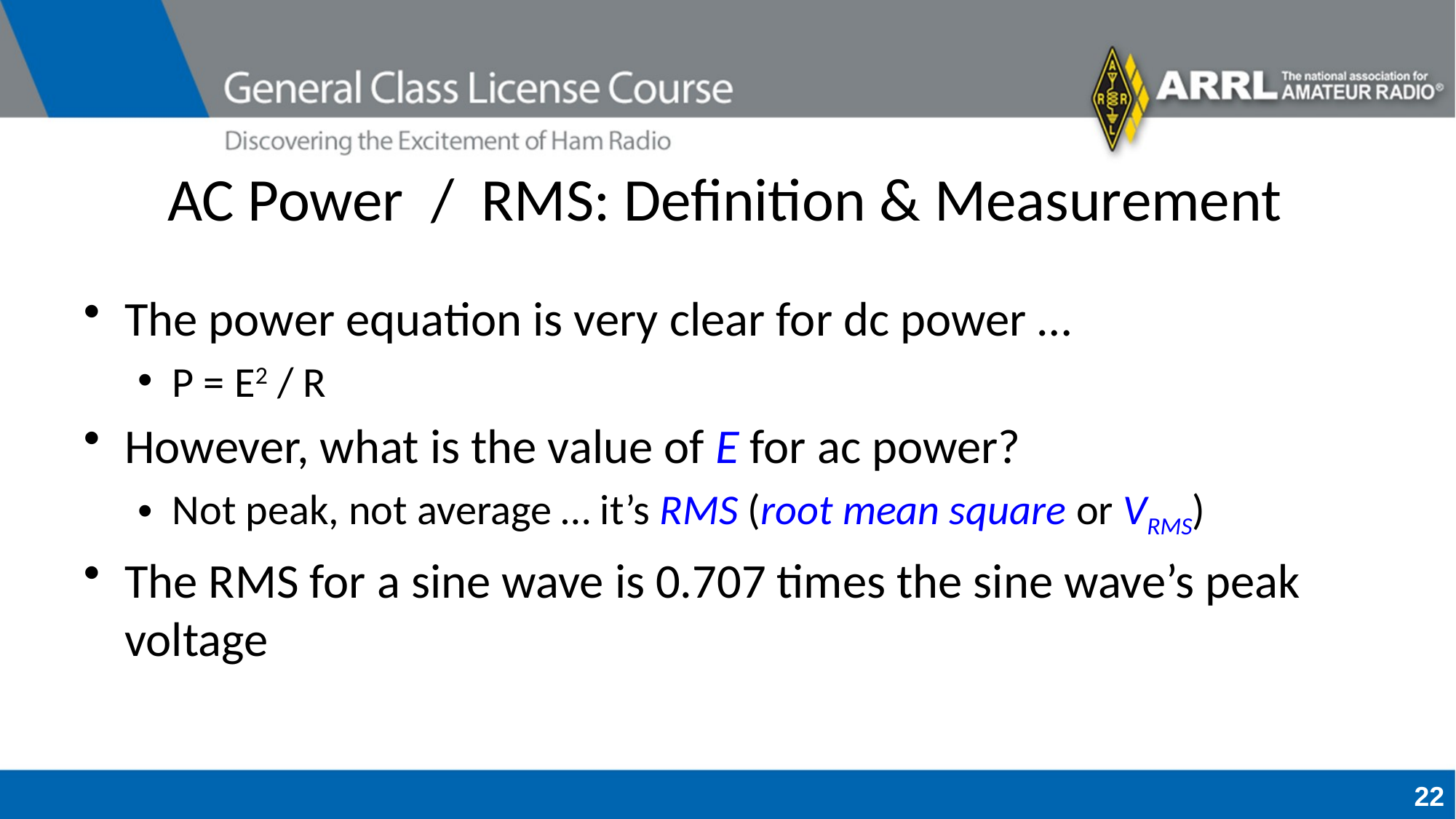

# AC Power  /  RMS: Definition & Measurement
The power equation is very clear for dc power …
P = E2 / R
However, what is the value of E for ac power?
Not peak, not average … it’s RMS (root mean square or VRMS)
The RMS for a sine wave is 0.707 times the sine wave’s peak voltage

22